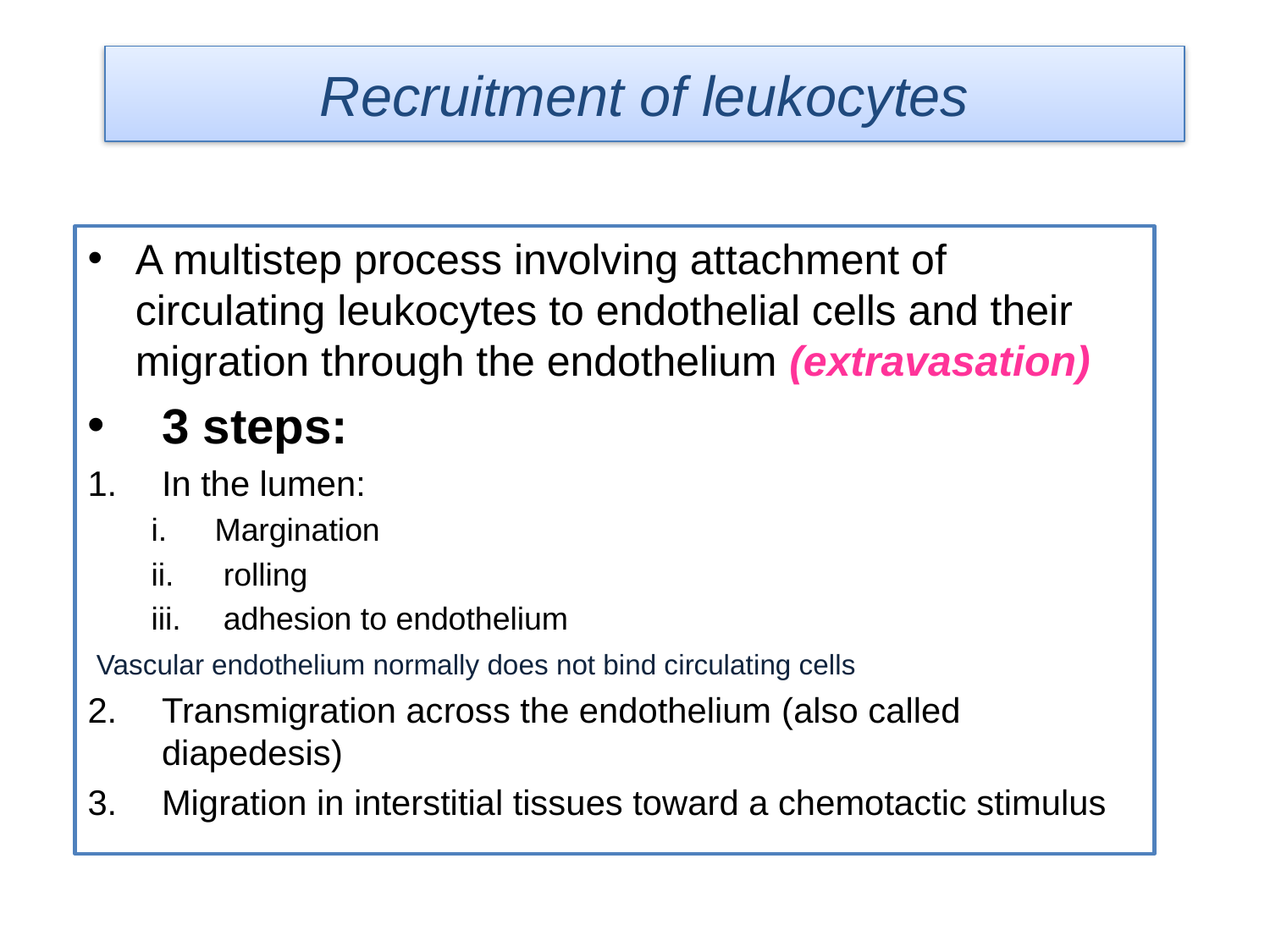

# Recruitment of leukocytes
A multistep process involving attachment of circulating leukocytes to endothelial cells and their migration through the endothelium (extravasation)
3 steps:
In the lumen:
Margination
 rolling
 adhesion to endothelium
             Vascular endothelium normally does not bind circulating cells
Transmigration across the endothelium (also called diapedesis)
Migration in interstitial tissues toward a chemotactic stimulus